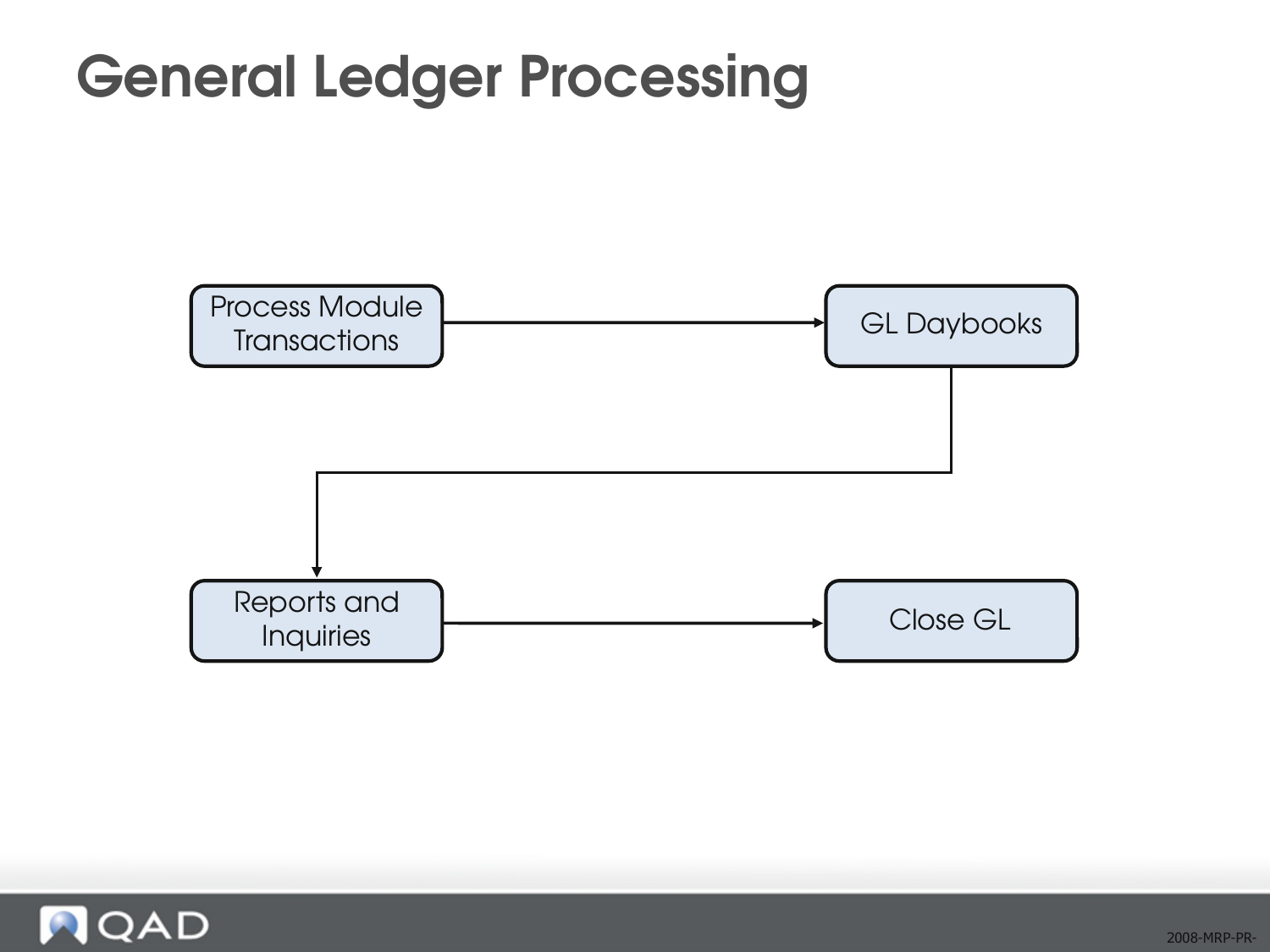

# General Ledger Processing
Process Module Transactions

GL Daybooks

Reports and Inquiries

Close GL

2008-MRP-PR-